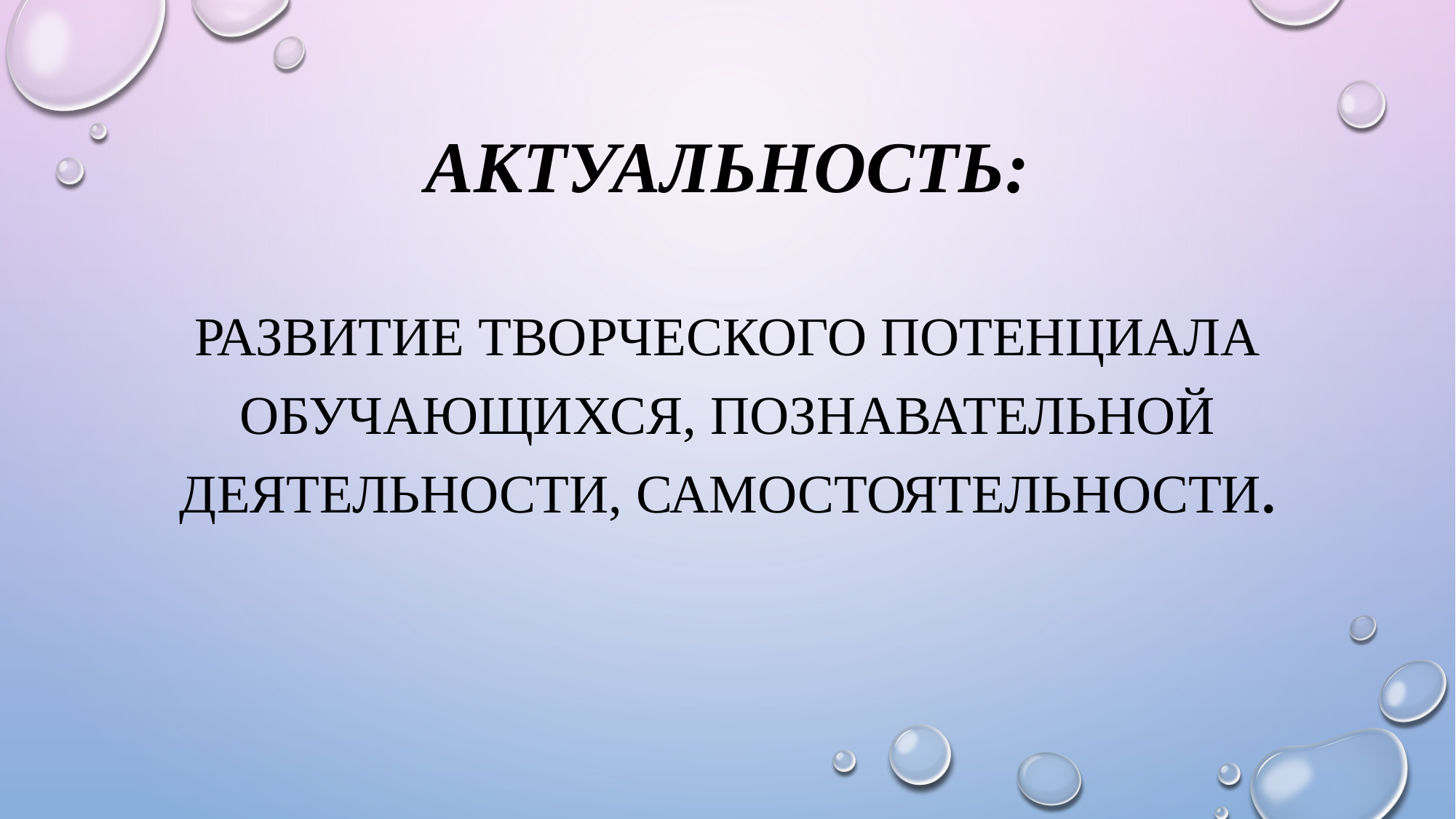

# Актуальность:
развитие творческого потенциала обучающихся, познавательной деятельности, самостоятельности.